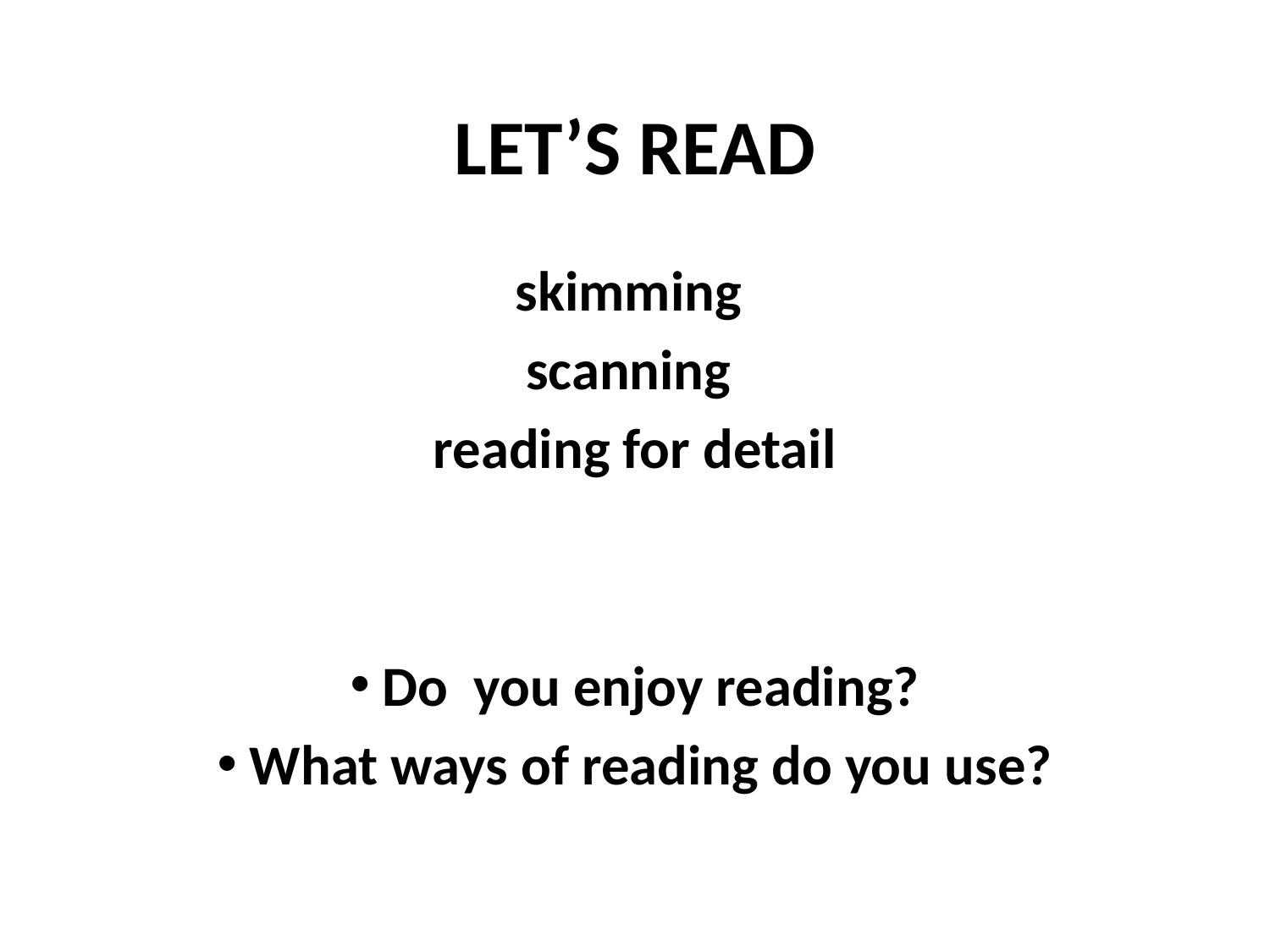

# LET’S READ
skimming
scanning
reading for detail

 Do  you enjoy reading?
 What ways of reading do you use?